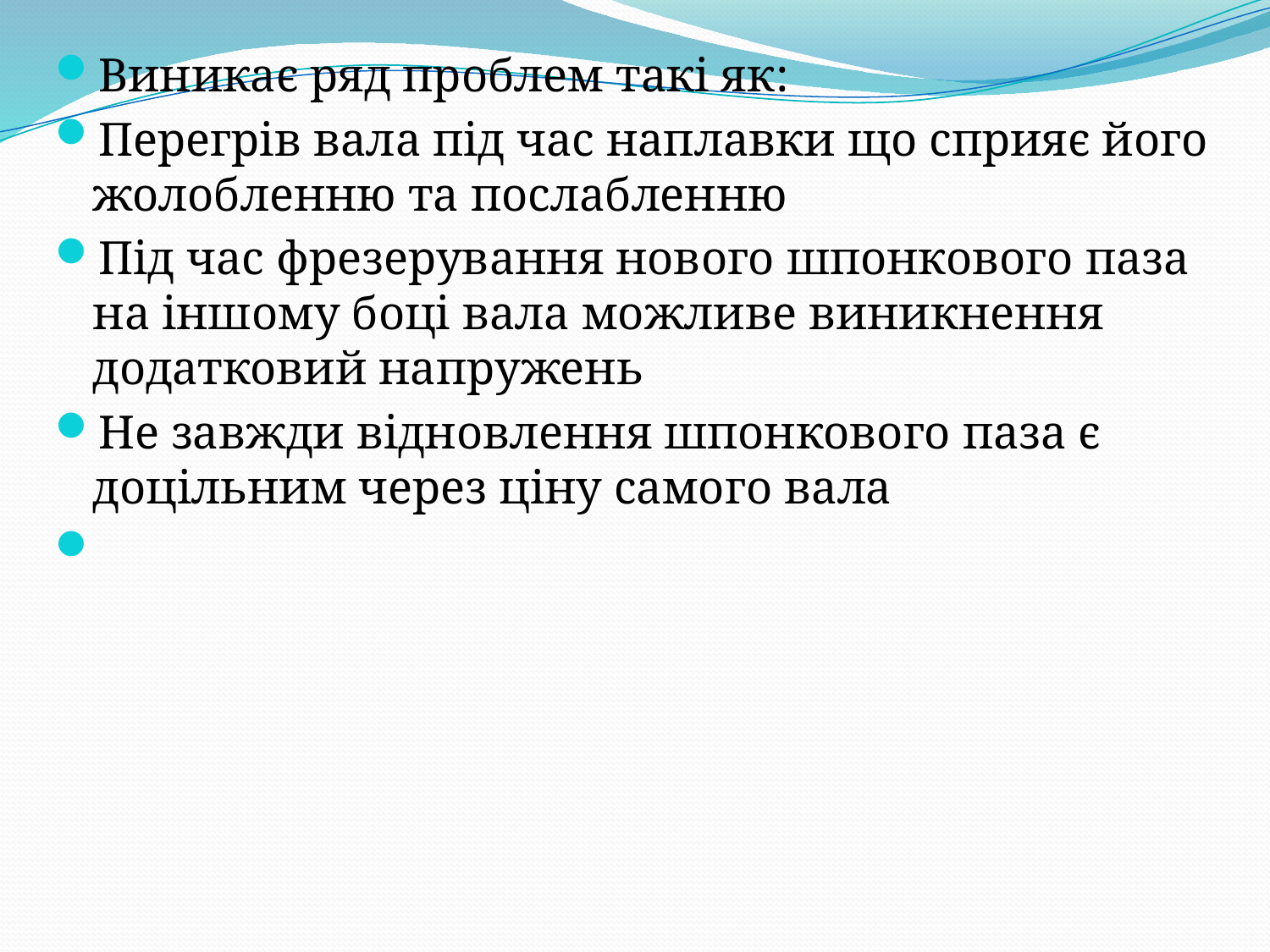

Виникає ряд проблем такі як:
Перегрів вала під час наплавки що сприяє його жолобленню та послабленню
Під час фрезерування нового шпонкового паза на іншому боці вала можливе виникнення додатковий напружень
Не завжди відновлення шпонкового паза є доцільним через ціну самого вала